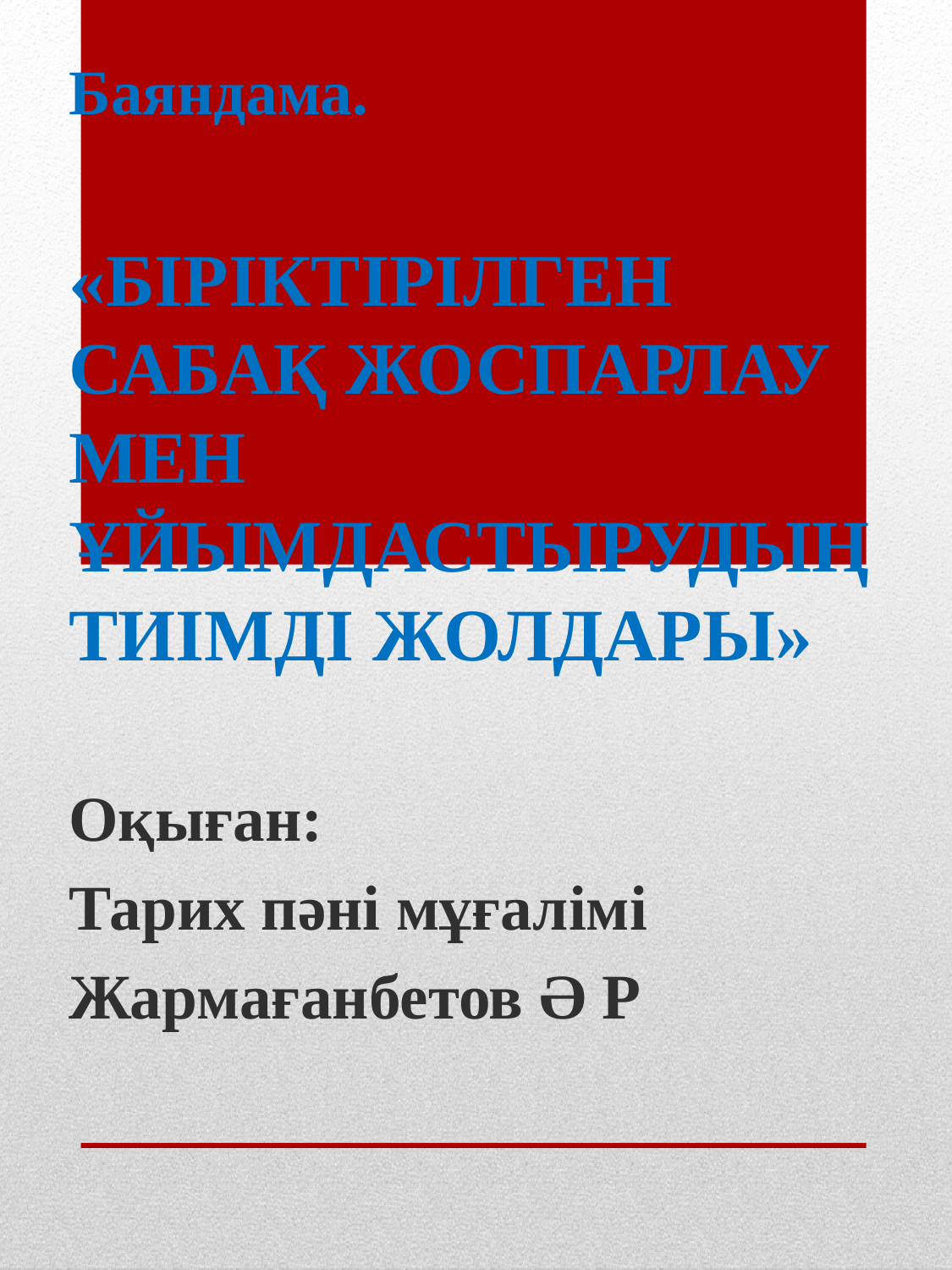

Баяндама.

«БІРІКТІРІЛГЕН  САБАҚ ЖОСПАРЛАУ МЕН ҰЙЫМДАСТЫРУДЫҢ ТИІМДІ ЖОЛДАРЫ»

Оқыған:
Тарих пәні мұғалімі
Жармағанбетов Ә Р